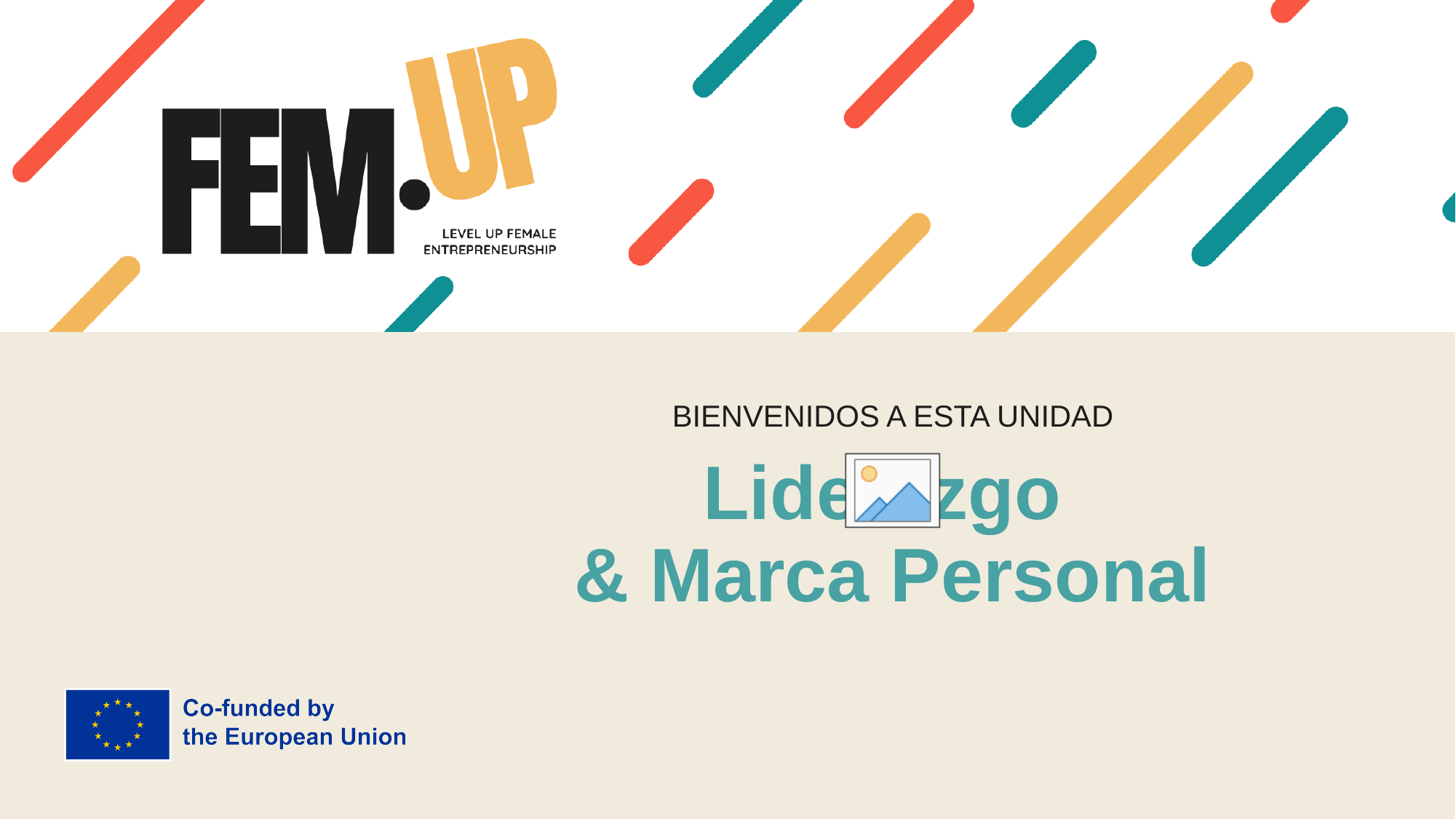

# Liderazgo & Marca Personal
BIENVENIDOS A ESTA UNIDAD